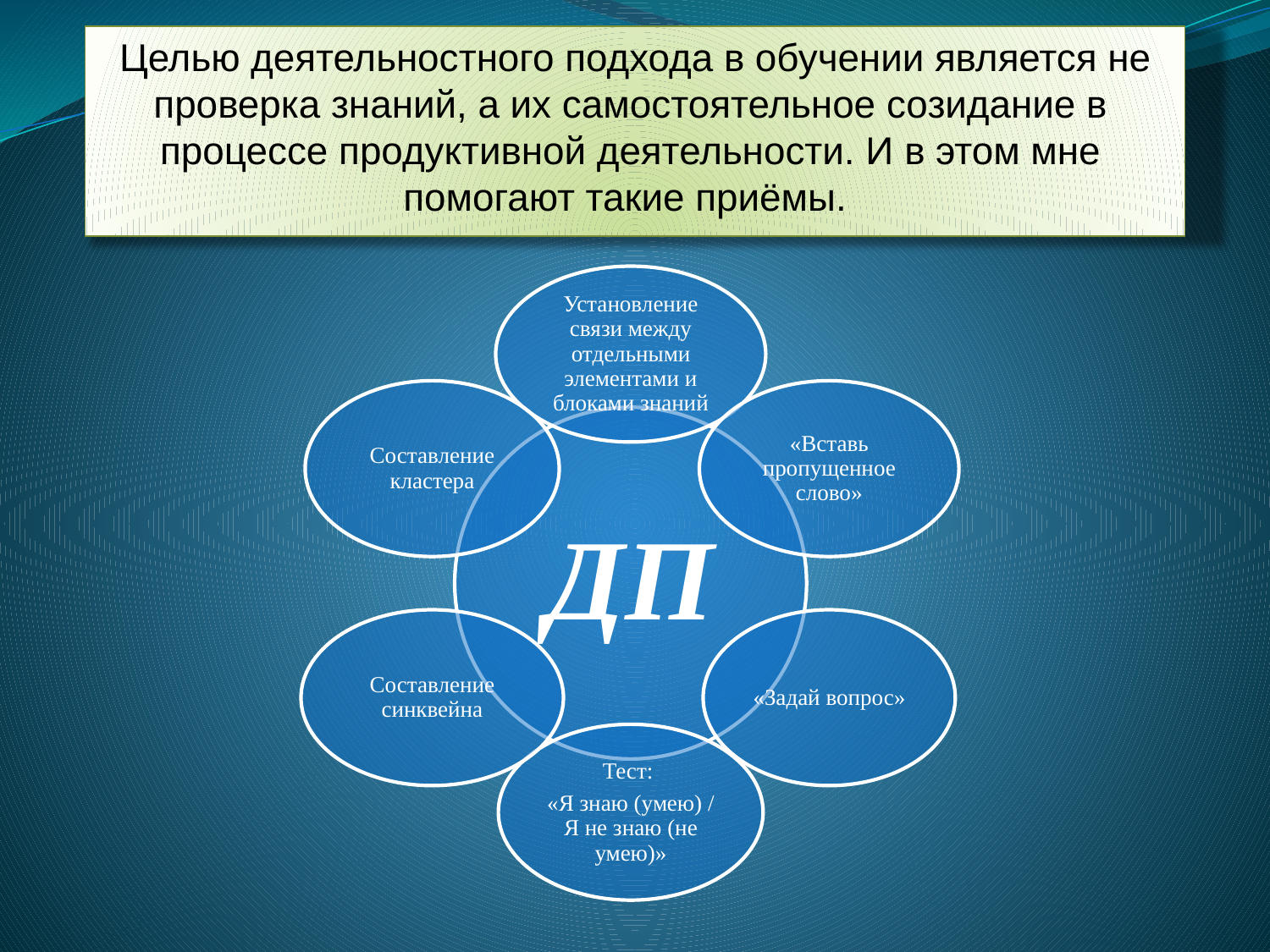

Целью деятельностного подхода в обучении является не проверка знаний, а их самостоятельное созидание в процессе продуктивной деятельности. И в этом мне помогают такие приёмы.
ДП
Установление связи между отдельными элементами и блоками знаний
«Вставь пропущенное слово»
«Задай вопрос»
Тест:
«Я знаю (умею) / Я не знаю (не умею)»
Составление синквейна
Составление кластера